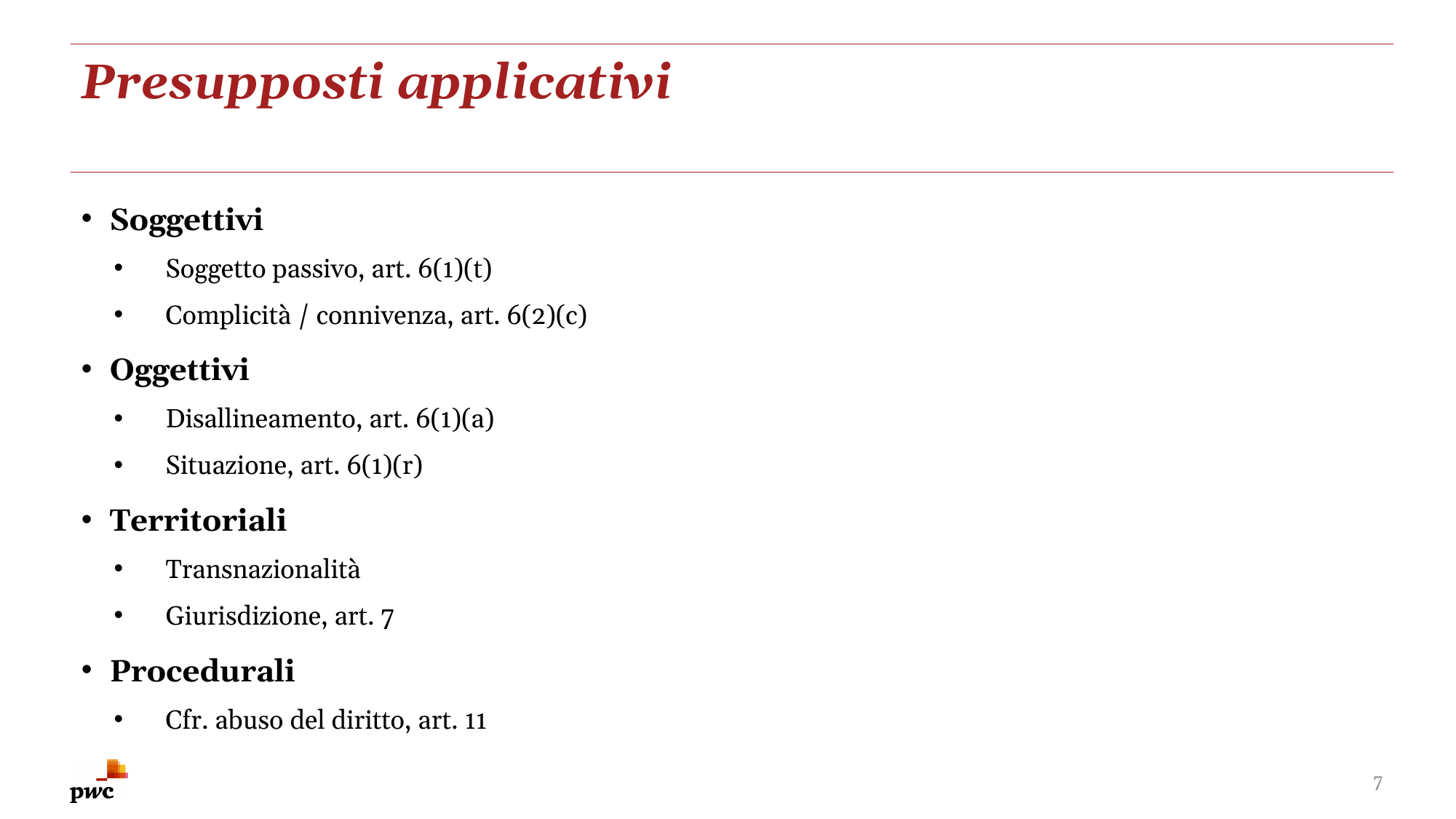

# Presupposti applicativi
Soggettivi
Soggetto passivo, art. 6(1)(t)
Complicità / connivenza, art. 6(2)(c)
Oggettivi
Disallineamento, art. 6(1)(a)
Situazione, art. 6(1)(r)
Territoriali
Transnazionalità
Giurisdizione, art. 7
Procedurali
Cfr. abuso del diritto, art. 11

7